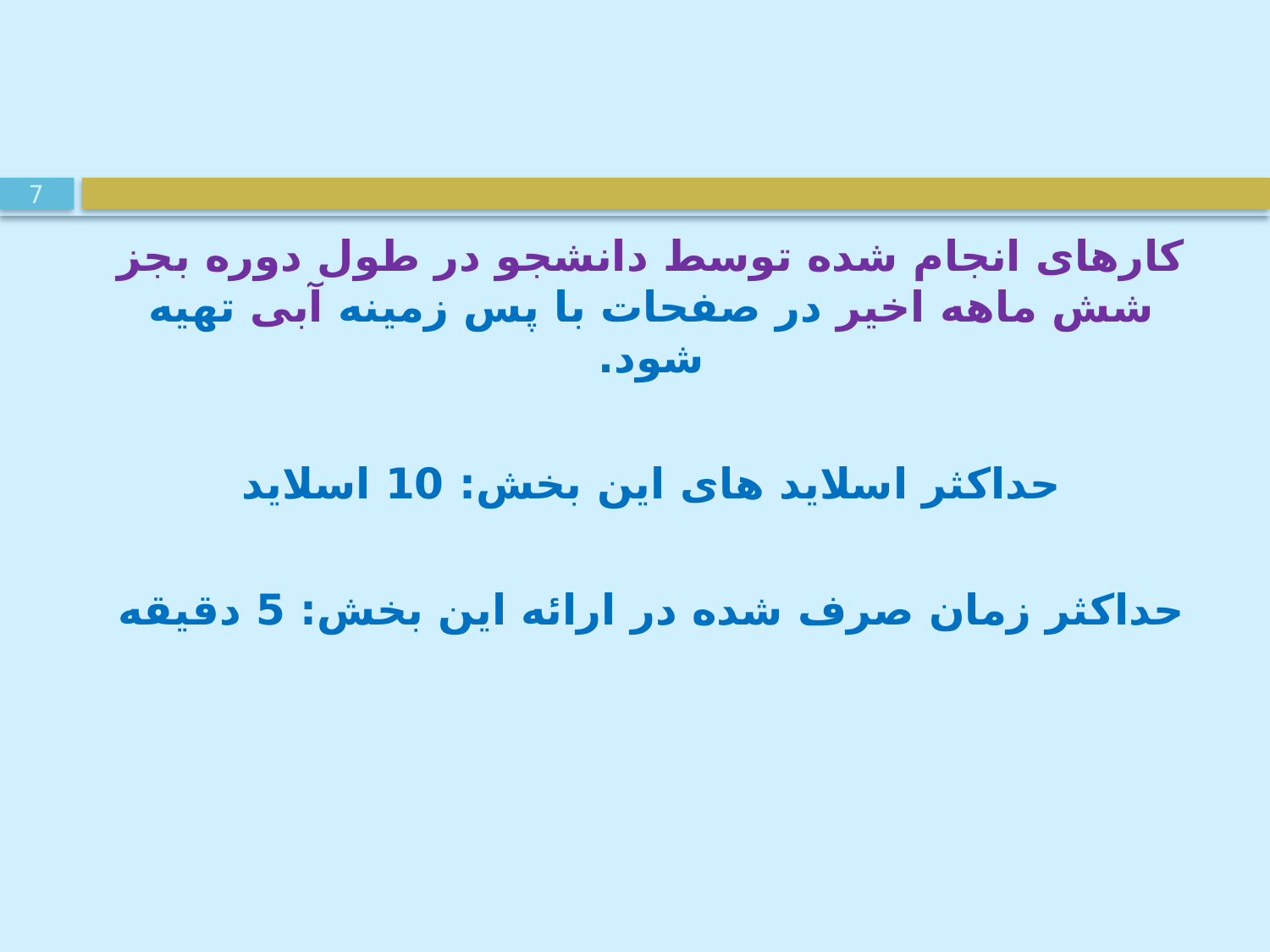

#
7
کارهای انجام شده توسط دانشجو در طول دوره بجز شش ماهه اخیر در صفحات با پس زمینه آبی تهیه شود.

حداکثر اسلاید های این بخش: 10 اسلاید

حداکثر زمان صرف شده در ارائه این بخش: 5 دقیقه